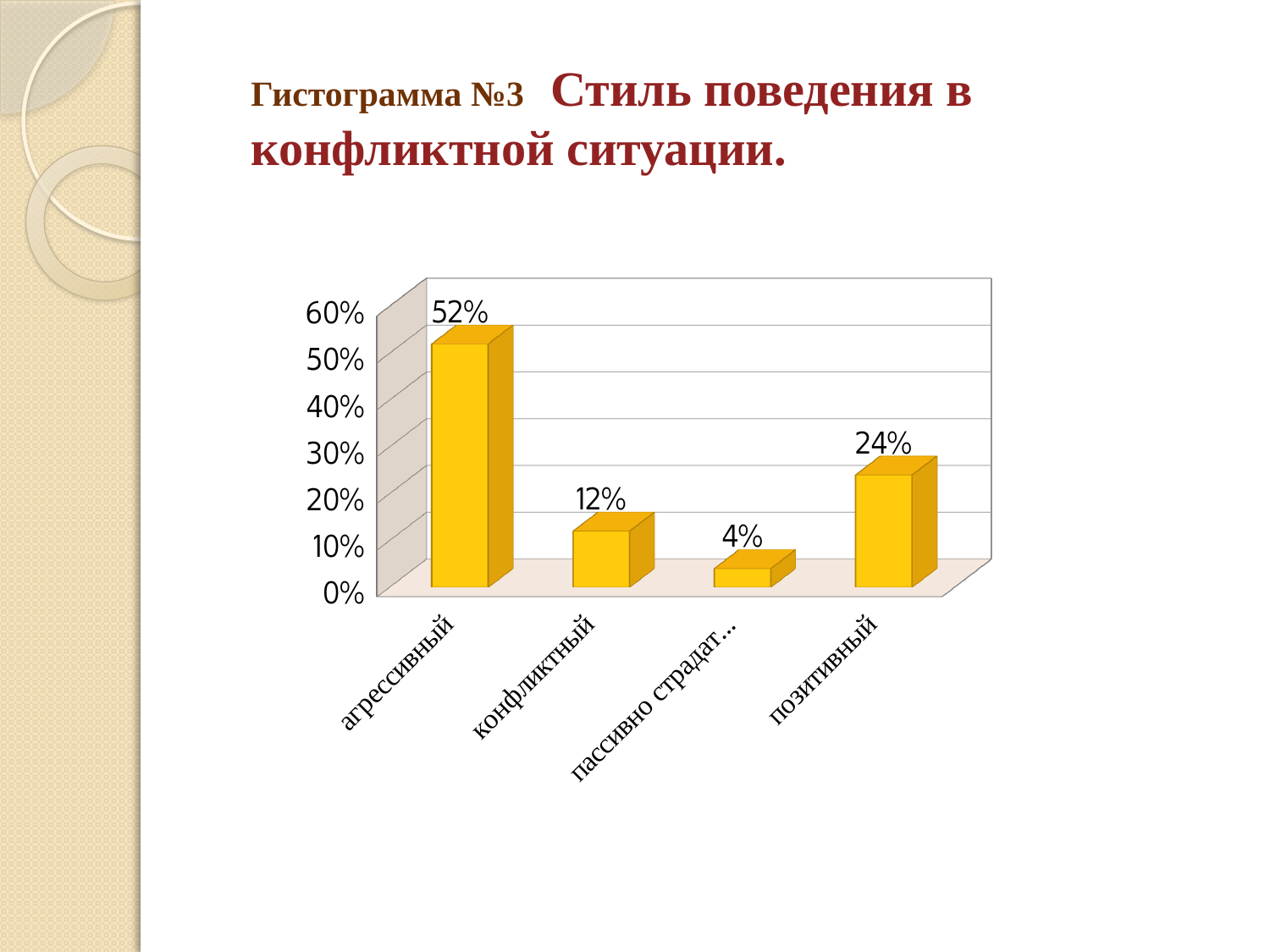

# Гистограмма №3   Стиль поведения в конфликтной ситуации.

[unsupported chart]